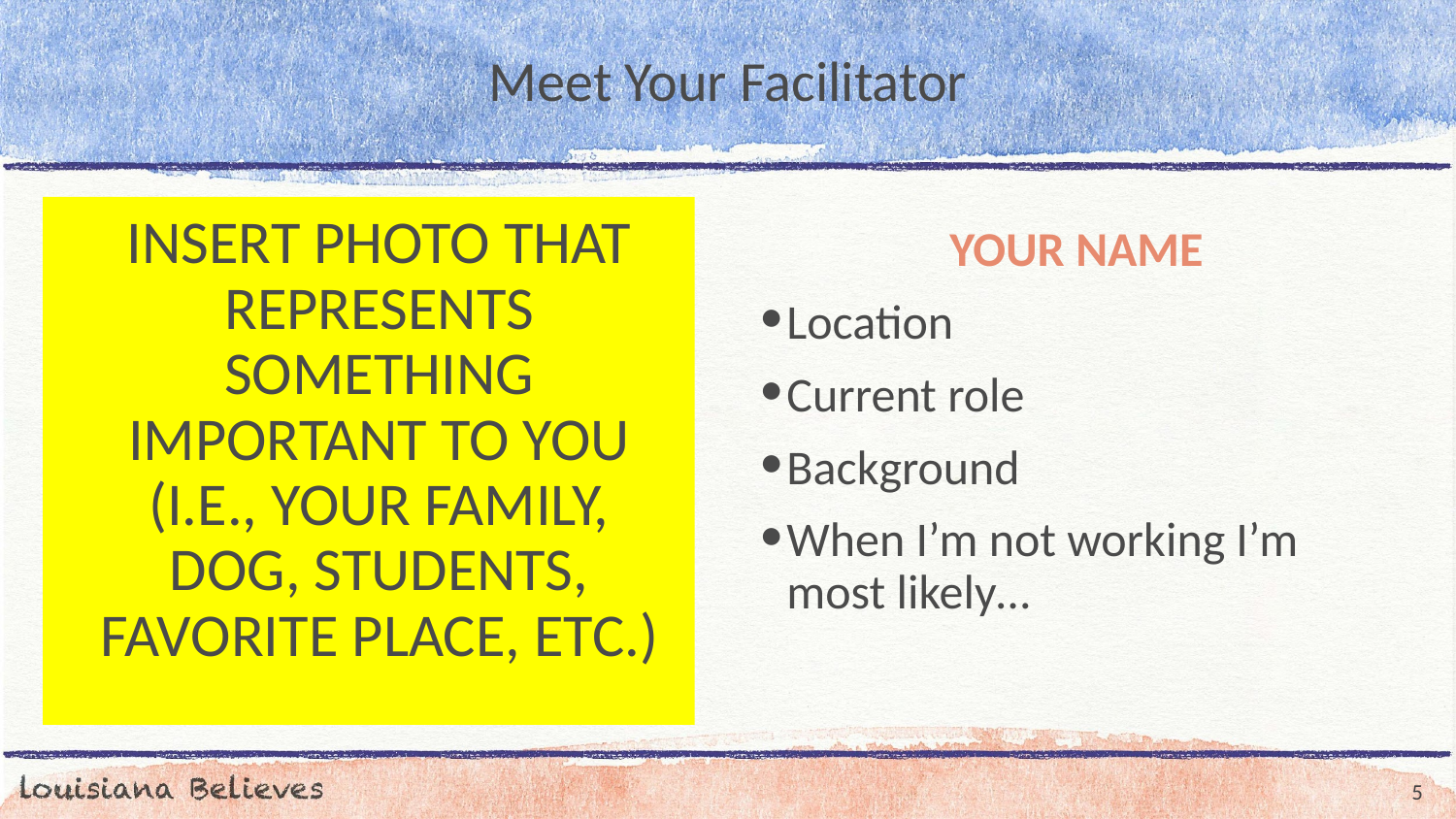

# Meet Your Facilitator
INSERT PHOTO THAT REPRESENTS SOMETHING IMPORTANT TO YOU (I.E., YOUR FAMILY, DOG, STUDENTS, FAVORITE PLACE, ETC.)
YOUR NAME
Location
Current role
Background
When I’m not working I’m most likely…